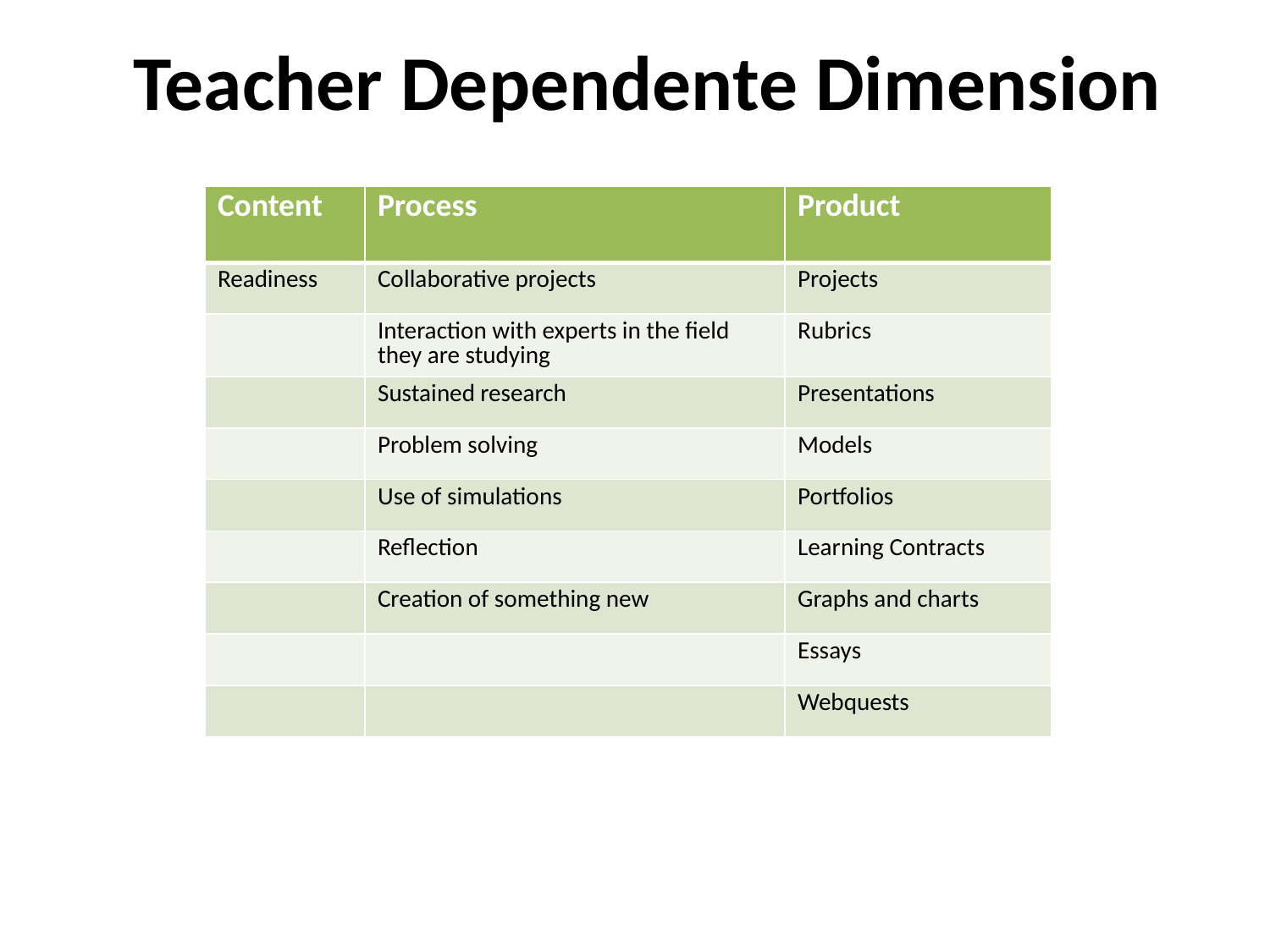

Teacher Dependente Dimension
| Content | Process | Product |
| --- | --- | --- |
| Readiness | Collaborative projects | Projects |
|  | Interaction with experts in the field they are studying | Rubrics |
|  | Sustained research | Presentations |
|  | Problem solving | Models |
|  | Use of simulations | Portfolios |
|  | Reflection | Learning Contracts |
|  | Creation of something new | Graphs and charts |
|  |  | Essays |
|  |  | Webquests |